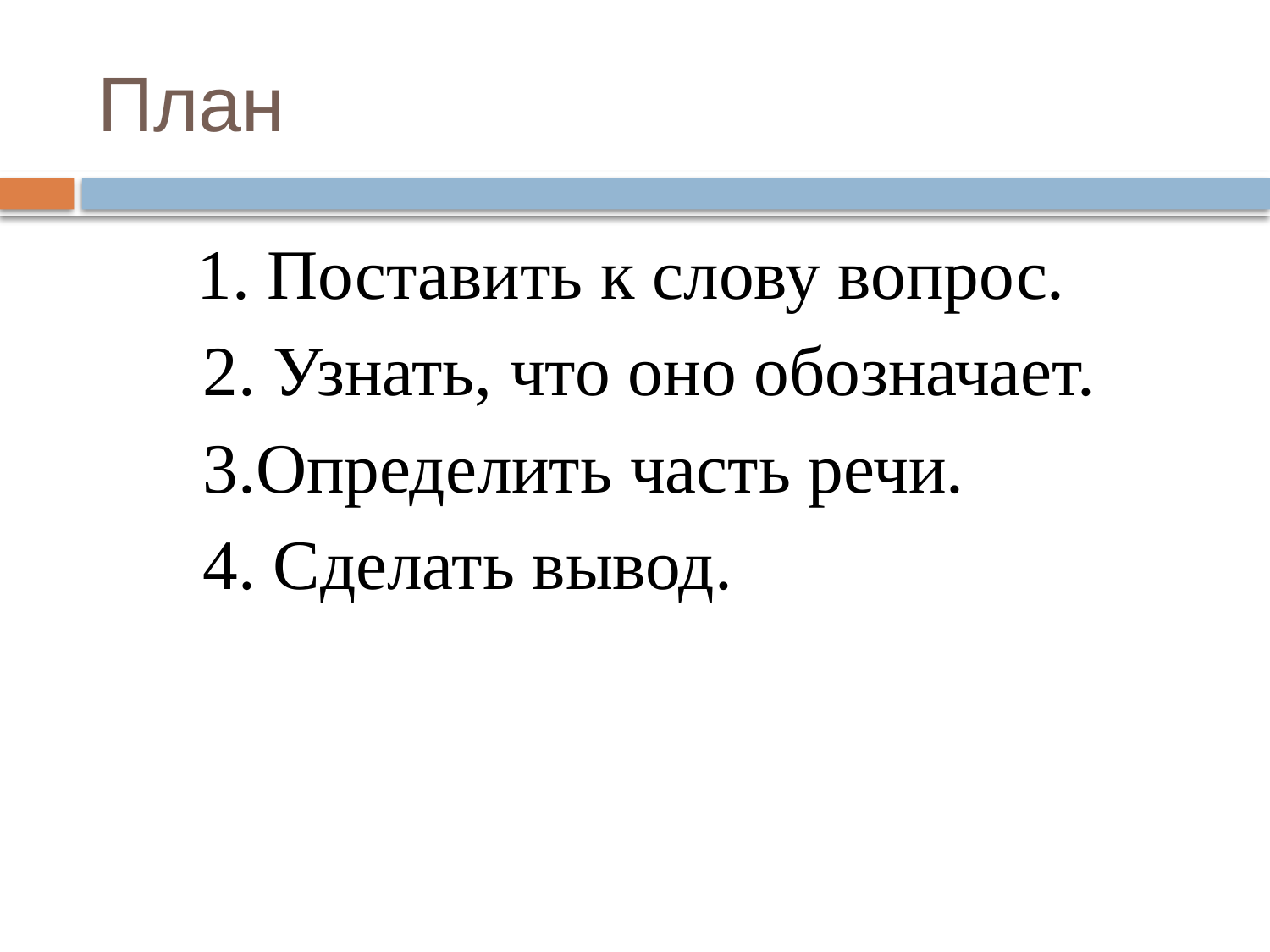

# План
       1. Поставить к слову вопрос.
      2. Узнать, что оно обозначает.
      3.Определить часть речи.
      4. Сделать вывод.